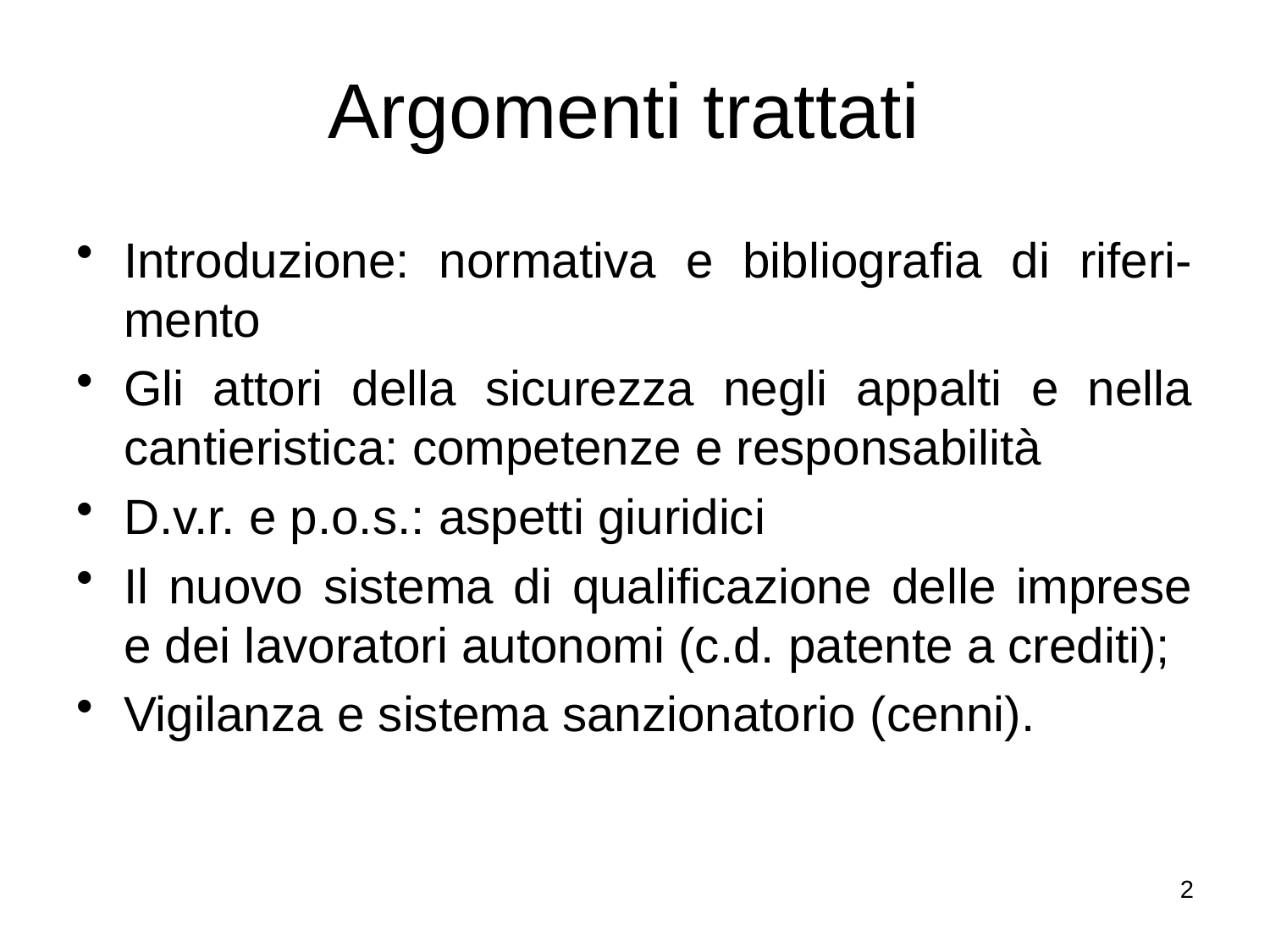

# Argomenti trattati
Introduzione: normativa e bibliografia di riferi-mento
Gli attori della sicurezza negli appalti e nella cantieristica: competenze e responsabilità
D.v.r. e p.o.s.: aspetti giuridici
Il nuovo sistema di qualificazione delle imprese e dei lavoratori autonomi (c.d. patente a crediti);
Vigilanza e sistema sanzionatorio (cenni).
2